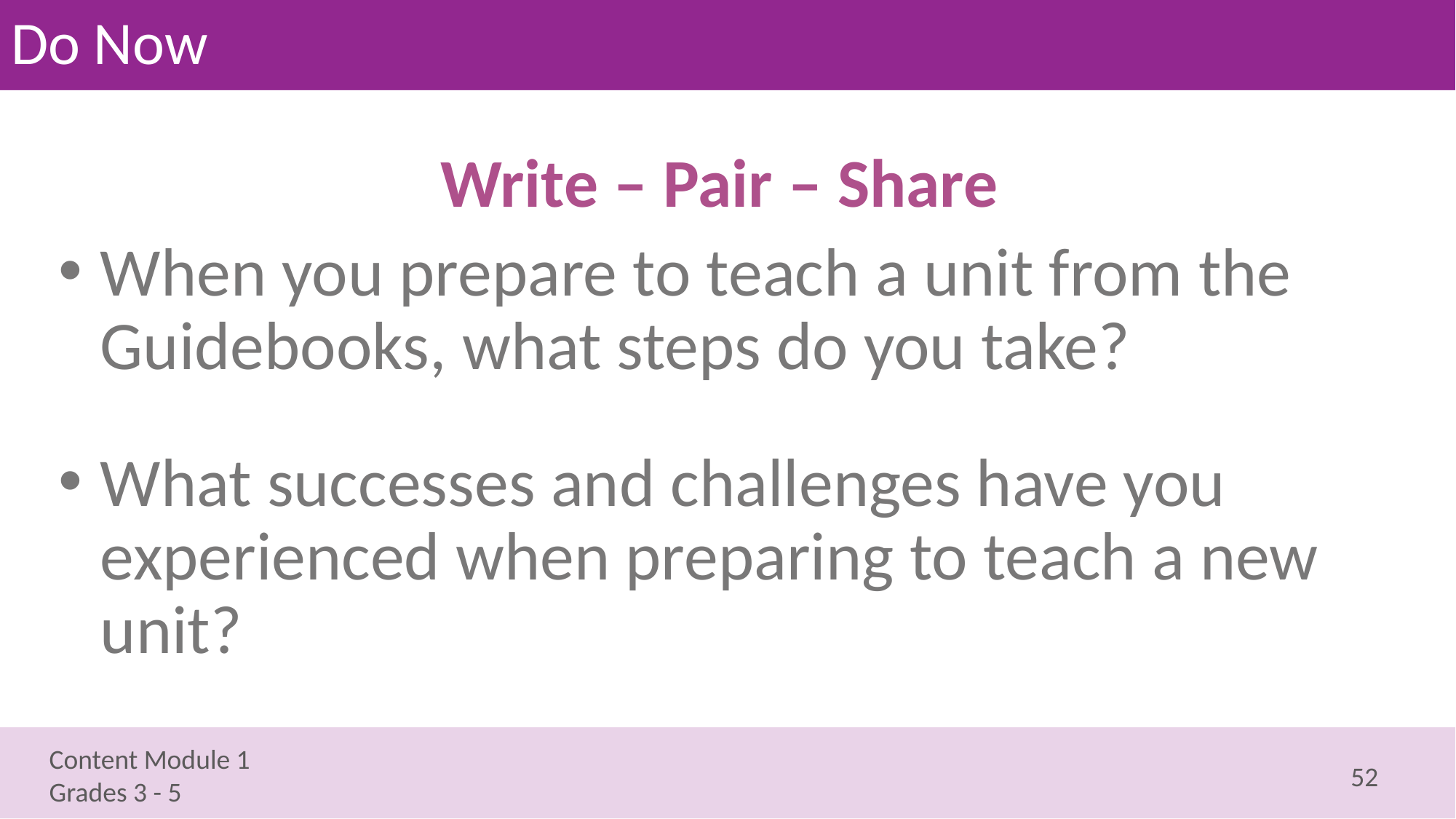

# Do Now
Write – Pair – Share
When you prepare to teach a unit from the Guidebooks, what steps do you take?

What successes and challenges have you experienced when preparing to teach a new unit?
52